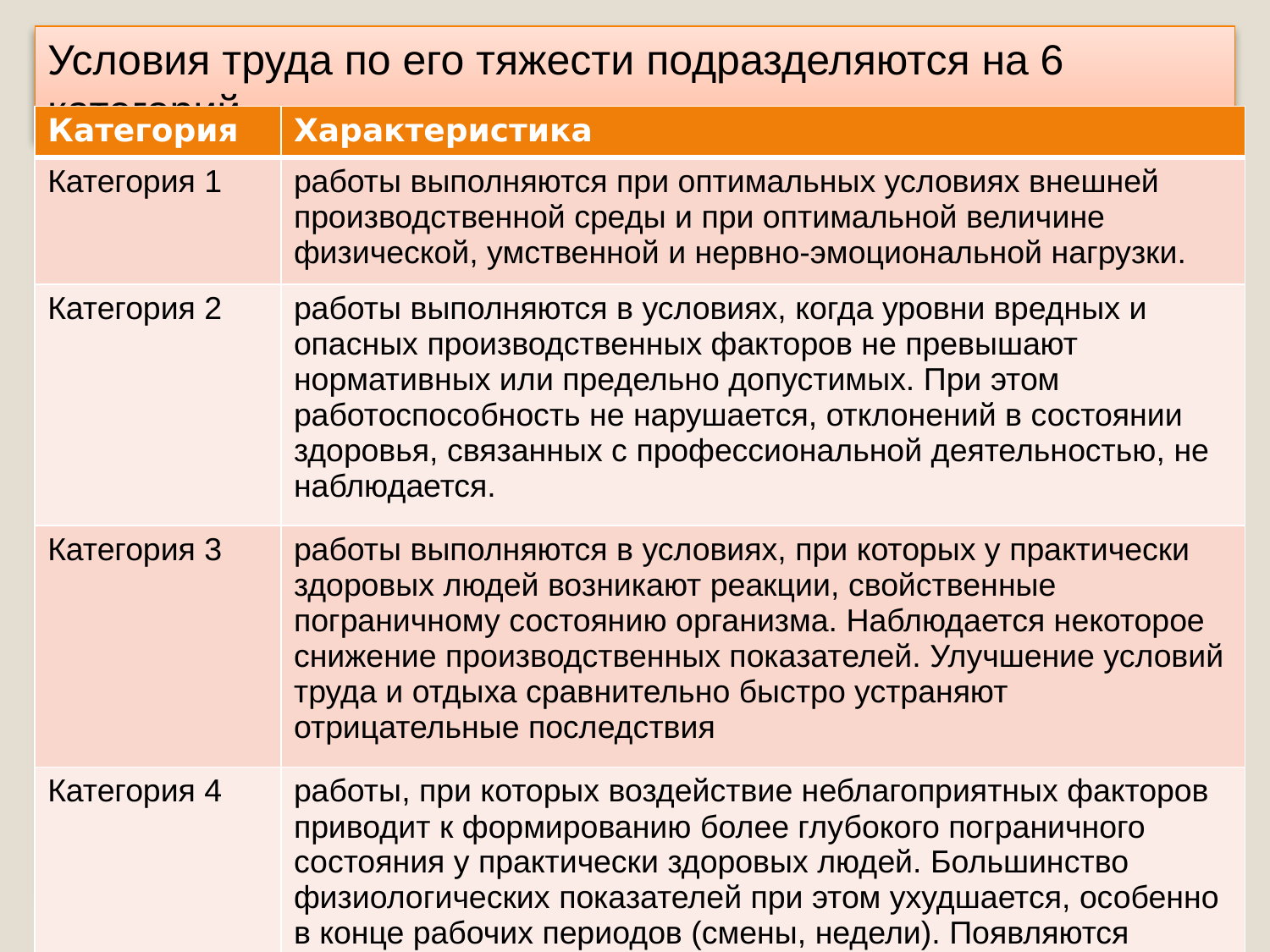

Условия труда по его тяжести подразделяются на 6 категорий
| Категория | Характеристика |
| --- | --- |
| Категория 1 | работы выполняются при оптимальных условиях внешней производственной среды и при оптимальной величине физической, умственной и нервно-эмоциональной нагрузки. |
| Категория 2 | работы выполняются в условиях, когда уровни вредных и опасных производственных факторов не превышают нормативных или предельно допустимых. При этом работоспособность не нарушается, отклонений в состоянии здоровья, связанных с профессиональной деятельностью, не наблюдается. |
| Категория 3 | работы выполняются в условиях, при которых у практически здоровых людей возникают реакции, свойственные пограничному состоянию организма. Наблюдается некоторое снижение производственных показателей. Улучшение условий труда и отдыха сравнительно быстро устраняют отрицательные последствия |
| Категория 4 | работы, при которых воздействие неблагоприятных факторов приводит к формированию более глубокого пограничного состояния у практически здоровых людей. Большинство физиологических показателей при этом ухудшается, особенно в конце рабочих периодов (смены, недели). Появляются типичные производственно обусловленные состояния предзаболевания и др. |